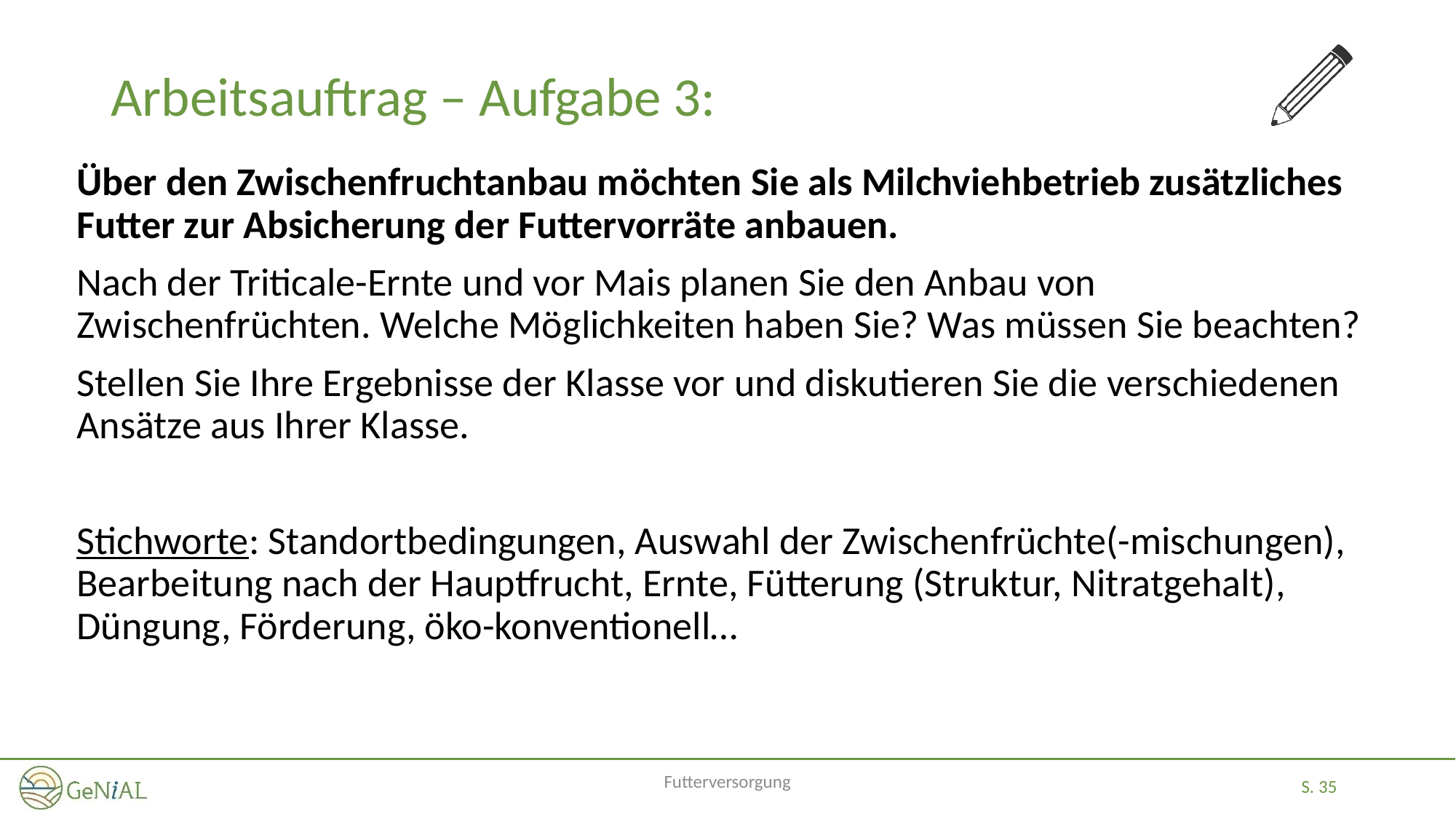

# Arbeitsauftrag – Aufgabe 3:
Über den Zwischenfruchtanbau möchten Sie als Milchviehbetrieb zusätzliches Futter zur Absicherung der Futtervorräte anbauen.
Nach der Triticale-Ernte und vor Mais planen Sie den Anbau von Zwischenfrüchten. Welche Möglichkeiten haben Sie? Was müssen Sie beachten?
Stellen Sie Ihre Ergebnisse der Klasse vor und diskutieren Sie die verschiedenen Ansätze aus Ihrer Klasse.

Stichworte: Standortbedingungen, Auswahl der Zwischenfrüchte(-mischungen), Bearbeitung nach der Hauptfrucht, Ernte, Fütterung (Struktur, Nitratgehalt), Düngung, Förderung, öko-konventionell…
Futterversorgung